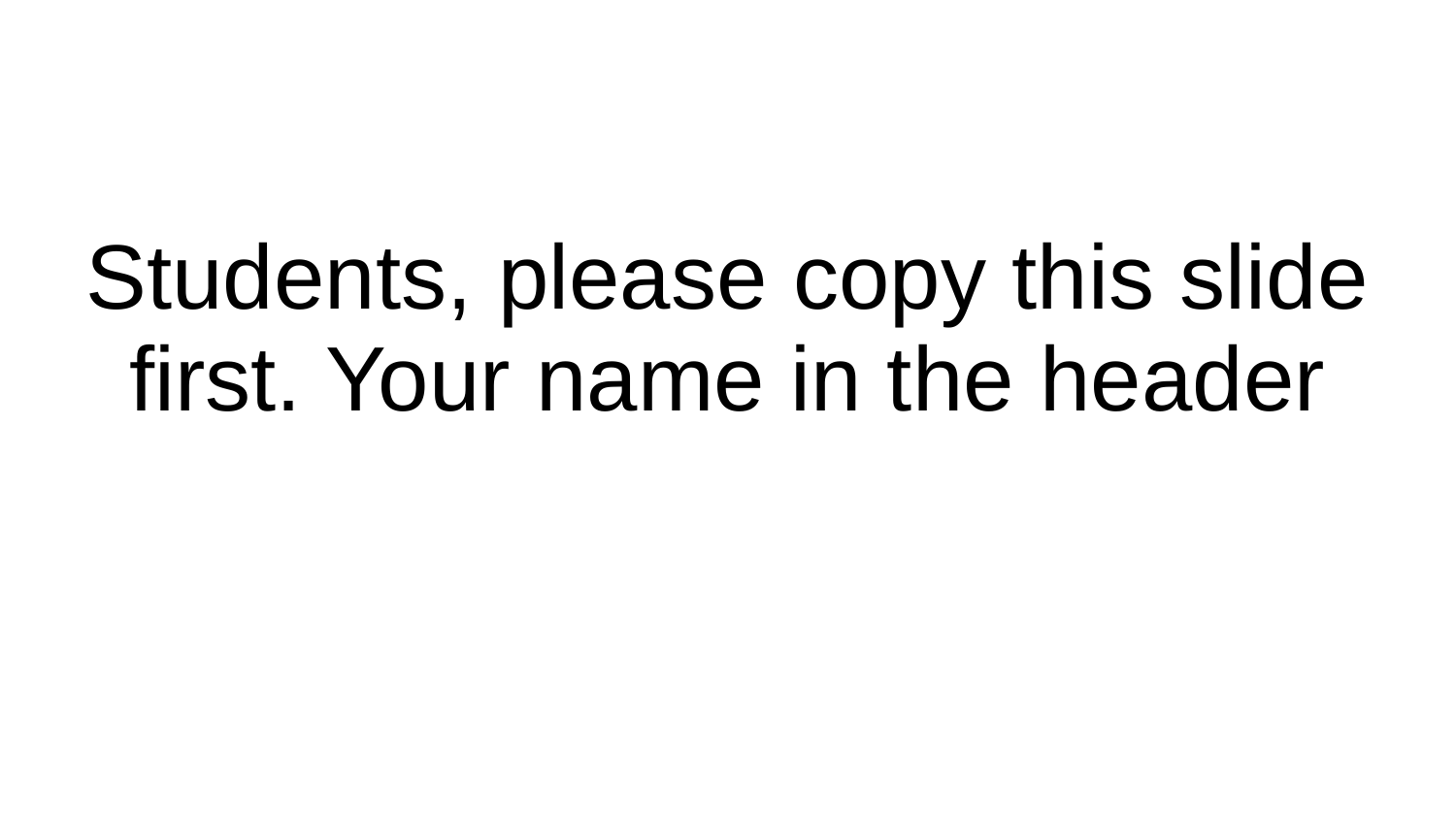

# Students, please copy this slide first. Your name in the header